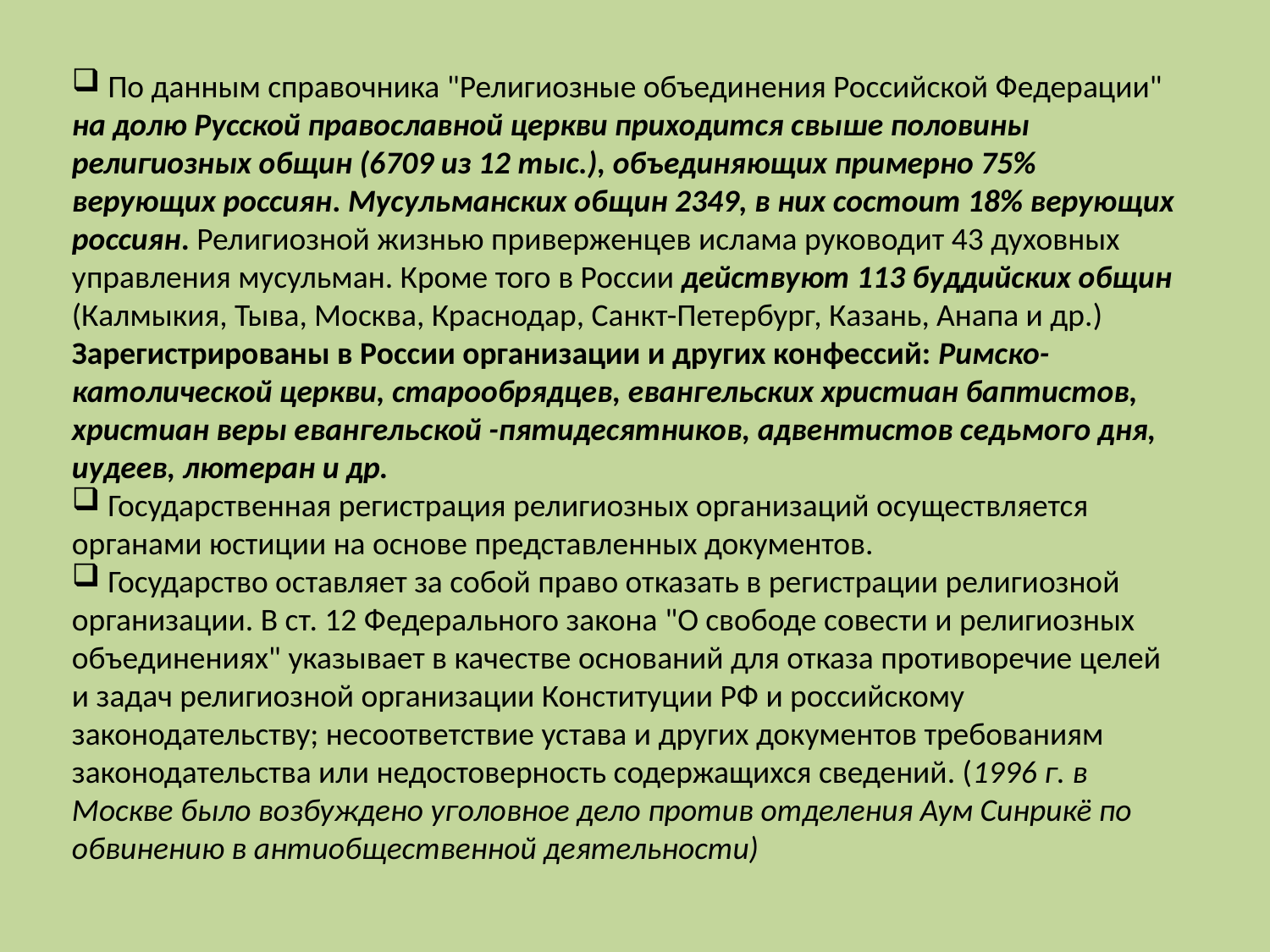

По данным справочника "Религиозные объединения Российской Федерации" на долю Русской православной церкви приходится свыше половины религиозных общин (6709 из 12 тыс.), объединяющих примерно 75% верующих россиян. Мусульманских общин 2349, в них состоит 18% верующих россиян. Религиозной жизнью приверженцев ислама руководит 43 духовных управления мусульман. Кроме того в России действуют 113 буддийских общин (Калмыкия, Тыва, Москва, Краснодар, Санкт-Петербург, Казань, Анапа и др.) Зарегистрированы в России организации и других конфессий: Римско-католической церкви, старообрядцев, евангельских христиан баптистов, христиан веры евангельской -пятидесятников, адвентистов седьмого дня, иудеев, лютеран и др.
 Государственная регистрация религиозных организаций осуществляется органами юстиции на основе представленных документов.
 Государство оставляет за собой право отказать в регистрации религиозной организации. В ст. 12 Федерального закона "О свободе совести и религиозных объединениях" указывает в качестве оснований для отказа противоречие целей и задач религиозной организации Конституции РФ и российскому законодательству; несоответствие устава и других документов требованиям законодательства или недостоверность содержащихся сведений. (1996 г. в Москве было возбуждено уголовное дело против отделения Аум Синрикё по обвинению в антиобщественной деятельности)